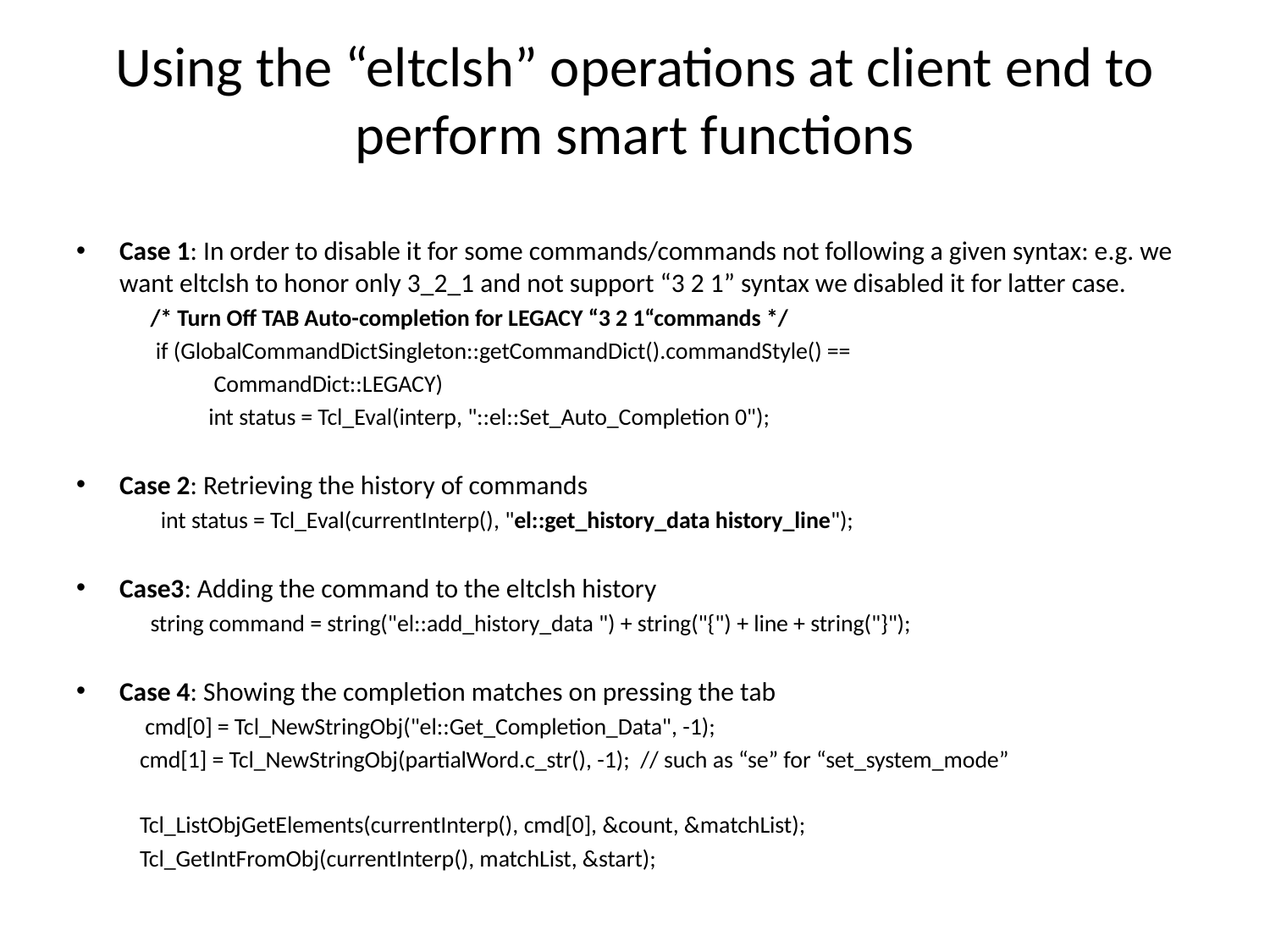

# Using the “eltclsh” operations at client end to perform smart functions

Case 1: In order to disable it for some commands/commands not following a given syntax: e.g. we want eltclsh to honor only 3_2_1 and not support “3 2 1” syntax we disabled it for latter case.
              /* Turn Off TAB Auto-completion for LEGACY “3 2 1“commands */
               if (GlobalCommandDictSingleton::getCommandDict().commandStyle() ==
                          CommandDict::LEGACY)
                         int status = Tcl_Eval(interp, "::el::Set_Auto_Completion 0");

Case 2: Retrieving the history of commands
                int status = Tcl_Eval(currentInterp(), "el::get_history_data history_line");

Case3: Adding the command to the eltclsh history
              string command = string("el::add_history_data ") + string("{") + line + string("}");

Case 4: Showing the completion matches on pressing the tab
             cmd[0] = Tcl_NewStringObj("el::Get_Completion_Data", -1);
            cmd[1] = Tcl_NewStringObj(partialWord.c_str(), -1);  // such as “se” for “set_system_mode”

            Tcl_ListObjGetElements(currentInterp(), cmd[0], &count, &matchList);
            Tcl_GetIntFromObj(currentInterp(), matchList, &start);